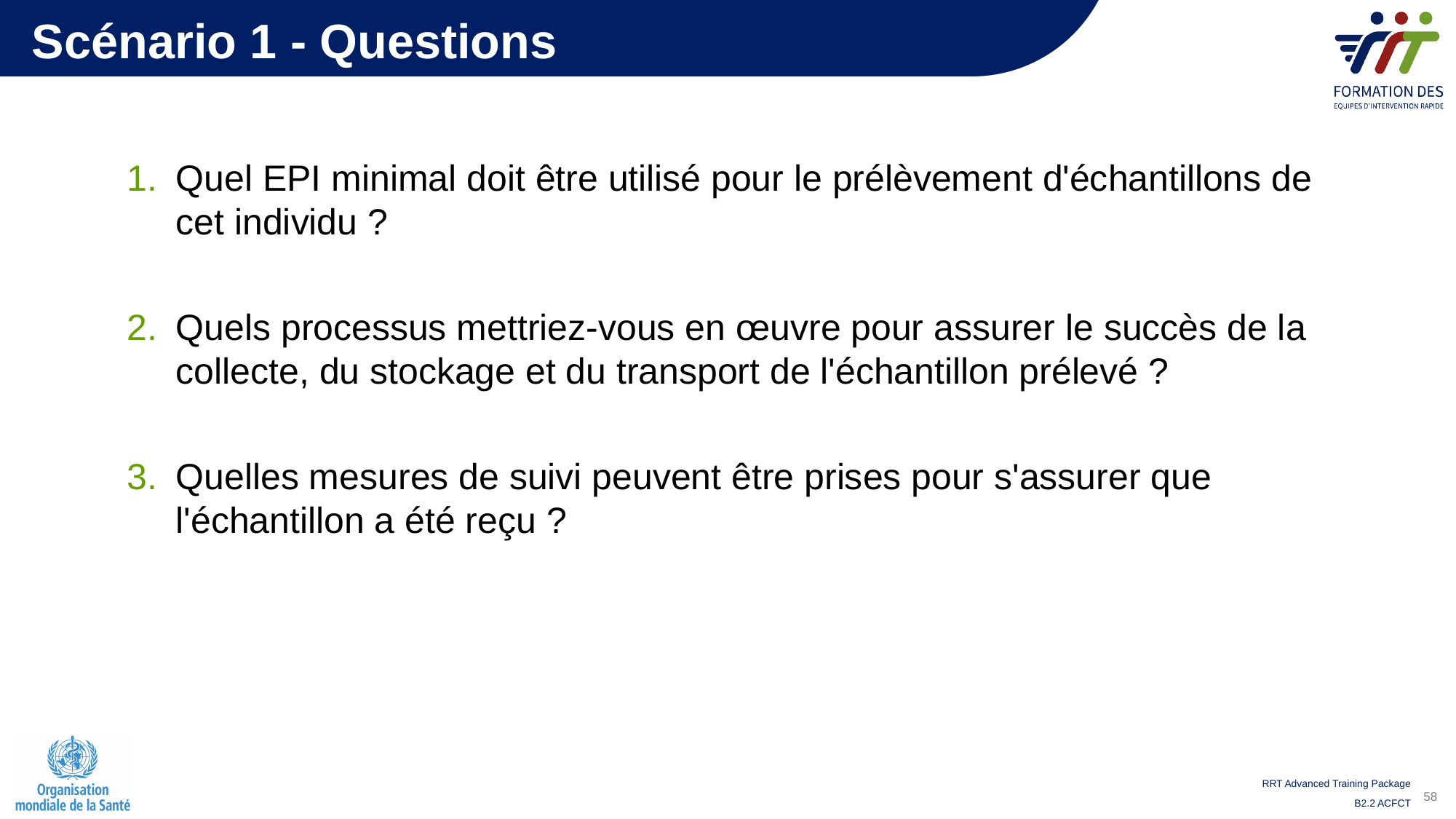

Scénario 1 - Questions
Quel EPI minimal doit être utilisé pour le prélèvement d'échantillons de cet individu ?

Quels processus mettriez-vous en œuvre pour assurer le succès de la collecte, du stockage et du transport de l'échantillon prélevé ?

Quelles mesures de suivi peuvent être prises pour s'assurer que l'échantillon a été reçu ?